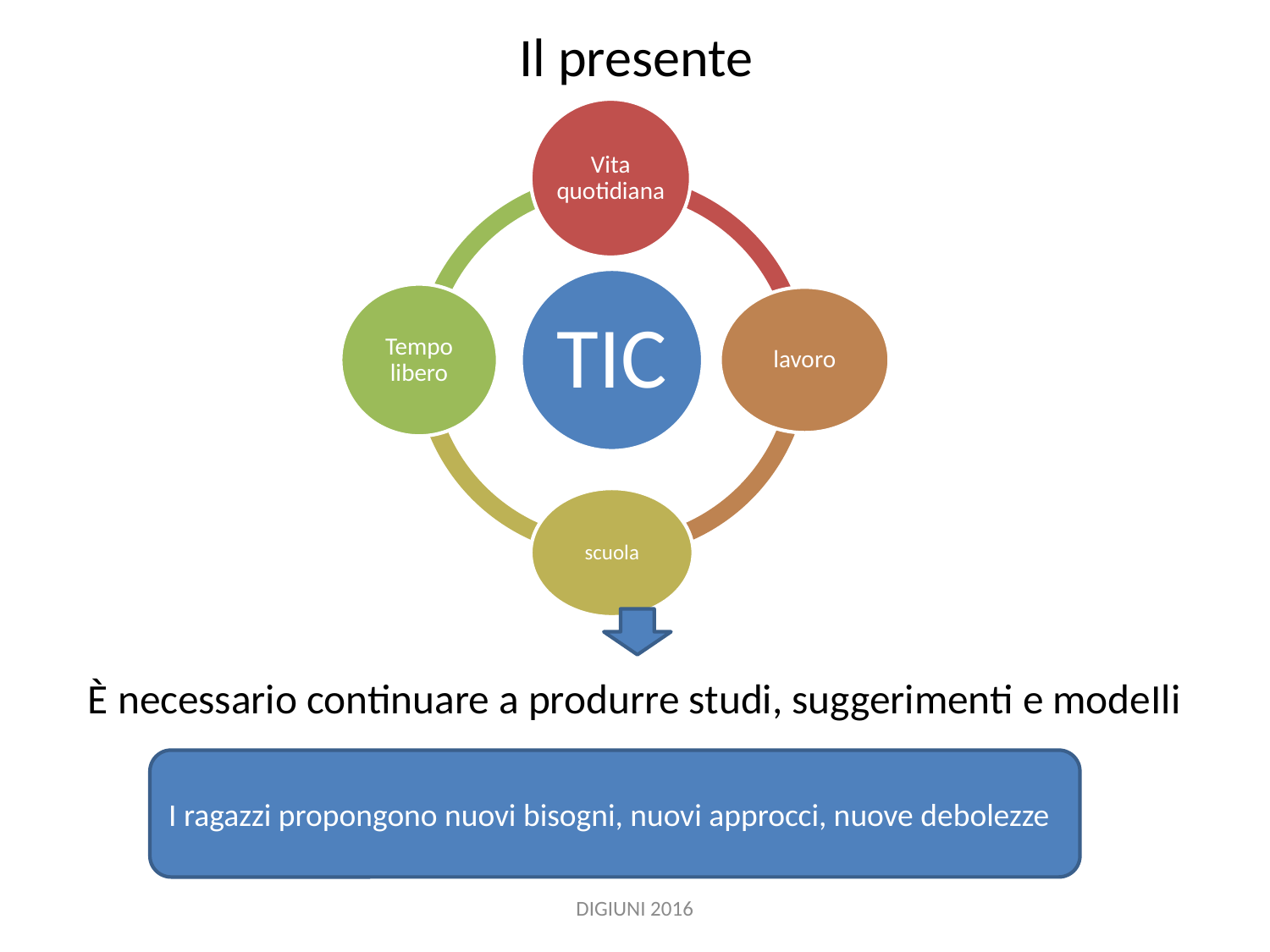

# Il presente
TIC
Vita quotidiana
lavoro
scuola
Tempo libero

È necessario continuare a produrre studi, suggerimenti e modeIli

I ragazzi propongono nuovi bisogni, nuovi approcci, nuove debolezze
DIGIUNI 2016